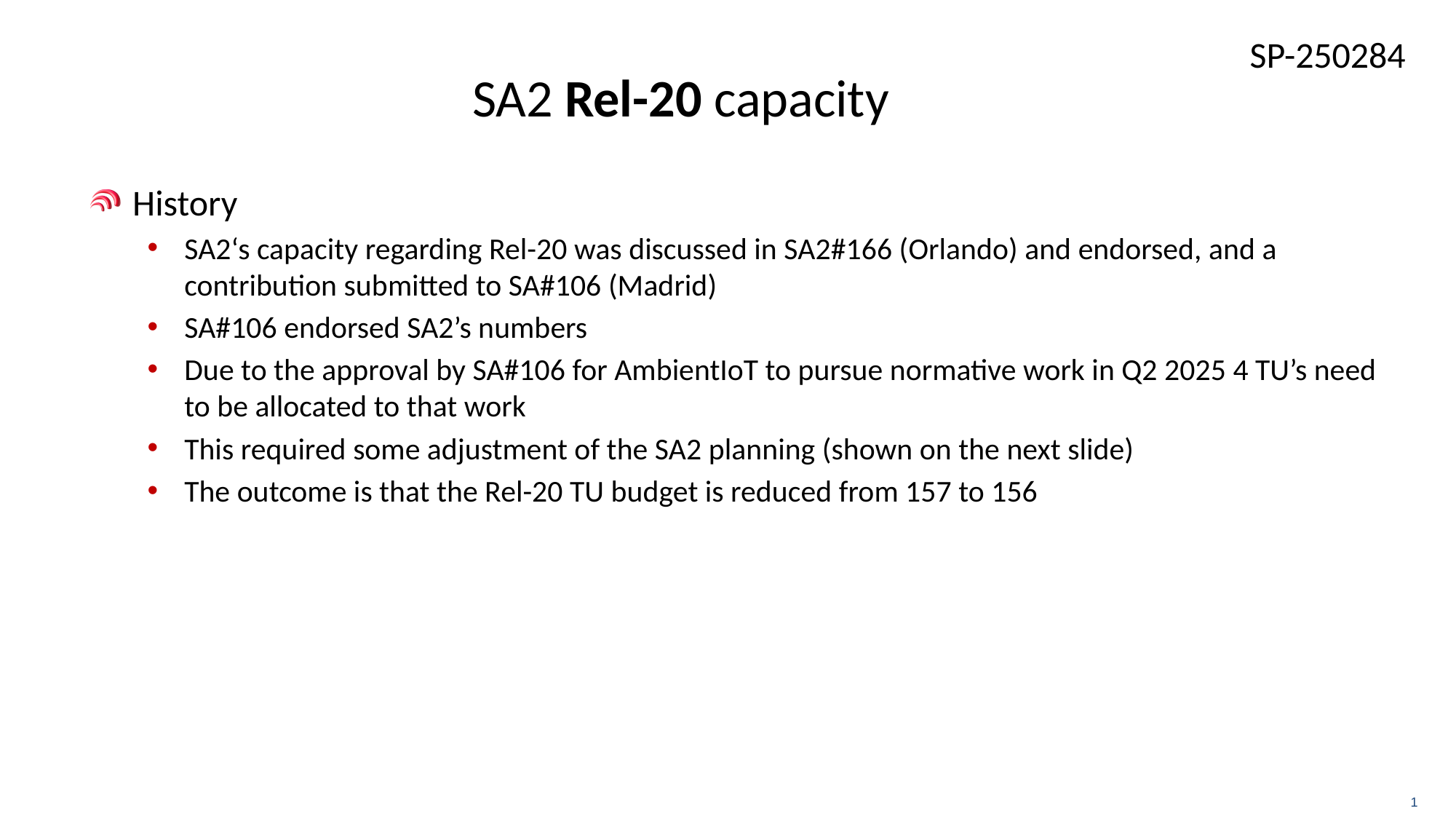

# SA2 Rel-20 capacity
History
SA2‘s capacity regarding Rel-20 was discussed in SA2#166 (Orlando) and endorsed, and a contribution submitted to SA#106 (Madrid)
SA#106 endorsed SA2’s numbers
Due to the approval by SA#106 for AmbientIoT to pursue normative work in Q2 2025 4 TU’s need to be allocated to that work
This required some adjustment of the SA2 planning (shown on the next slide)
The outcome is that the Rel-20 TU budget is reduced from 157 to 156